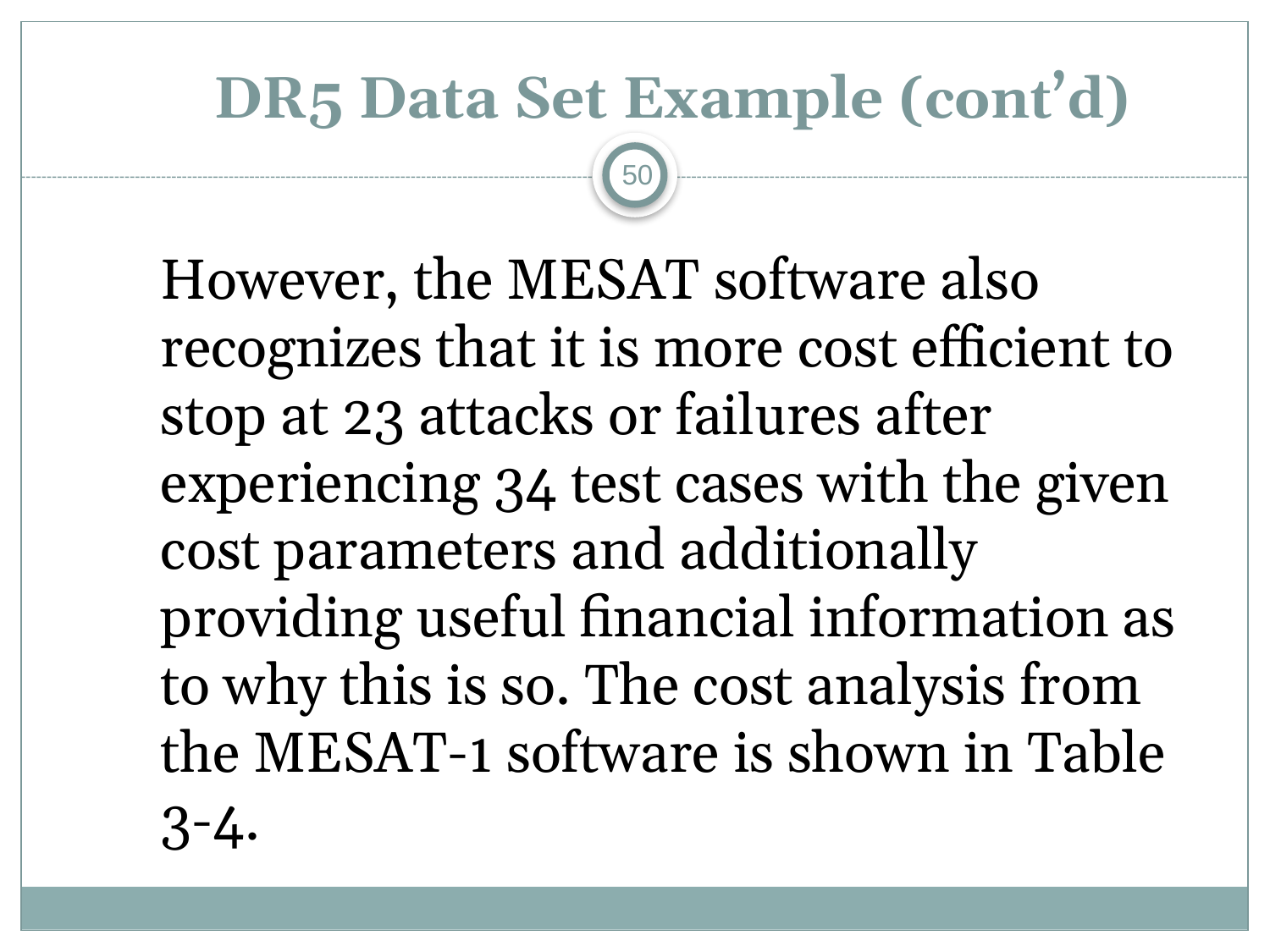

# DR5 Data Set Example (cont’d)
50
However, the MESAT software also recognizes that it is more cost efficient to stop at 23 attacks or failures after experiencing 34 test cases with the given cost parameters and additionally providing useful financial information as to why this is so. The cost analysis from the MESAT-1 software is shown in Table 3-4.